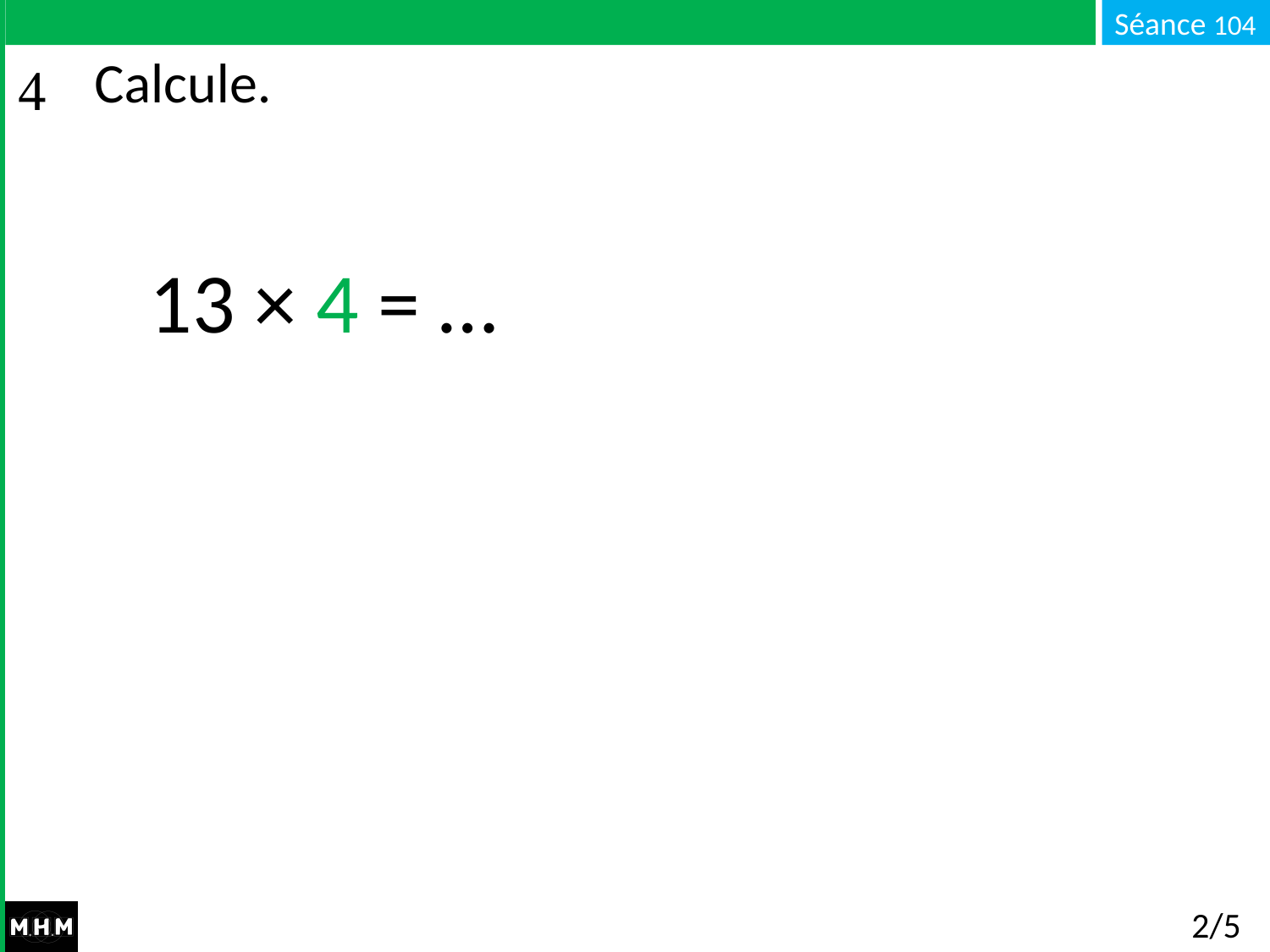

# Calcule.
13 × 4 = …
2/5